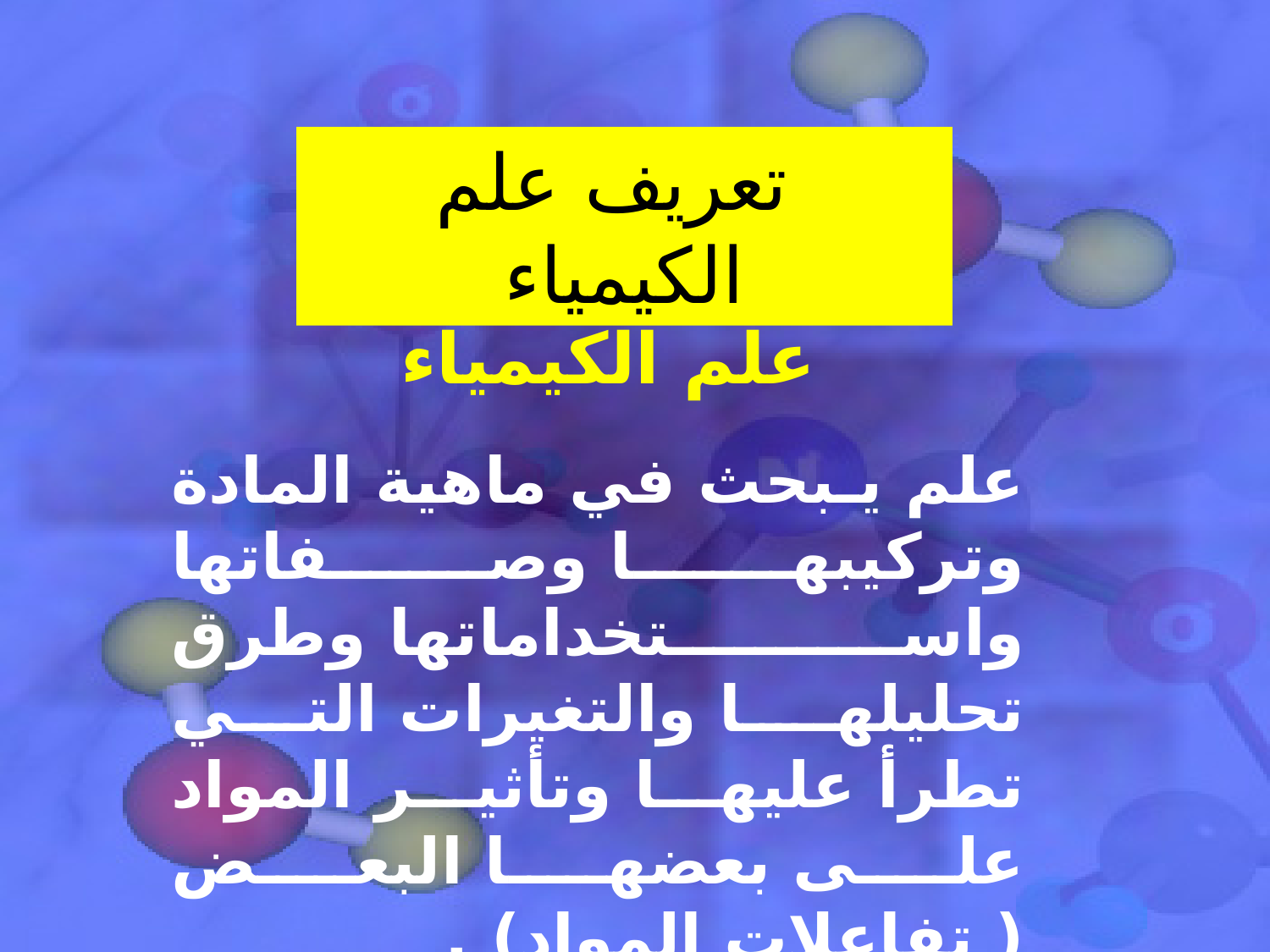

تعريف علم الكيمياء
علم الكيمياء
علم يـبحث في ماهية المادة وتركيبها وصفاتها واستخداماتها وطرق تحليلهـا والتغيرات التي تطرأ عليها وتأثير المواد على بعضها البعض ( تفاعلات المواد) .